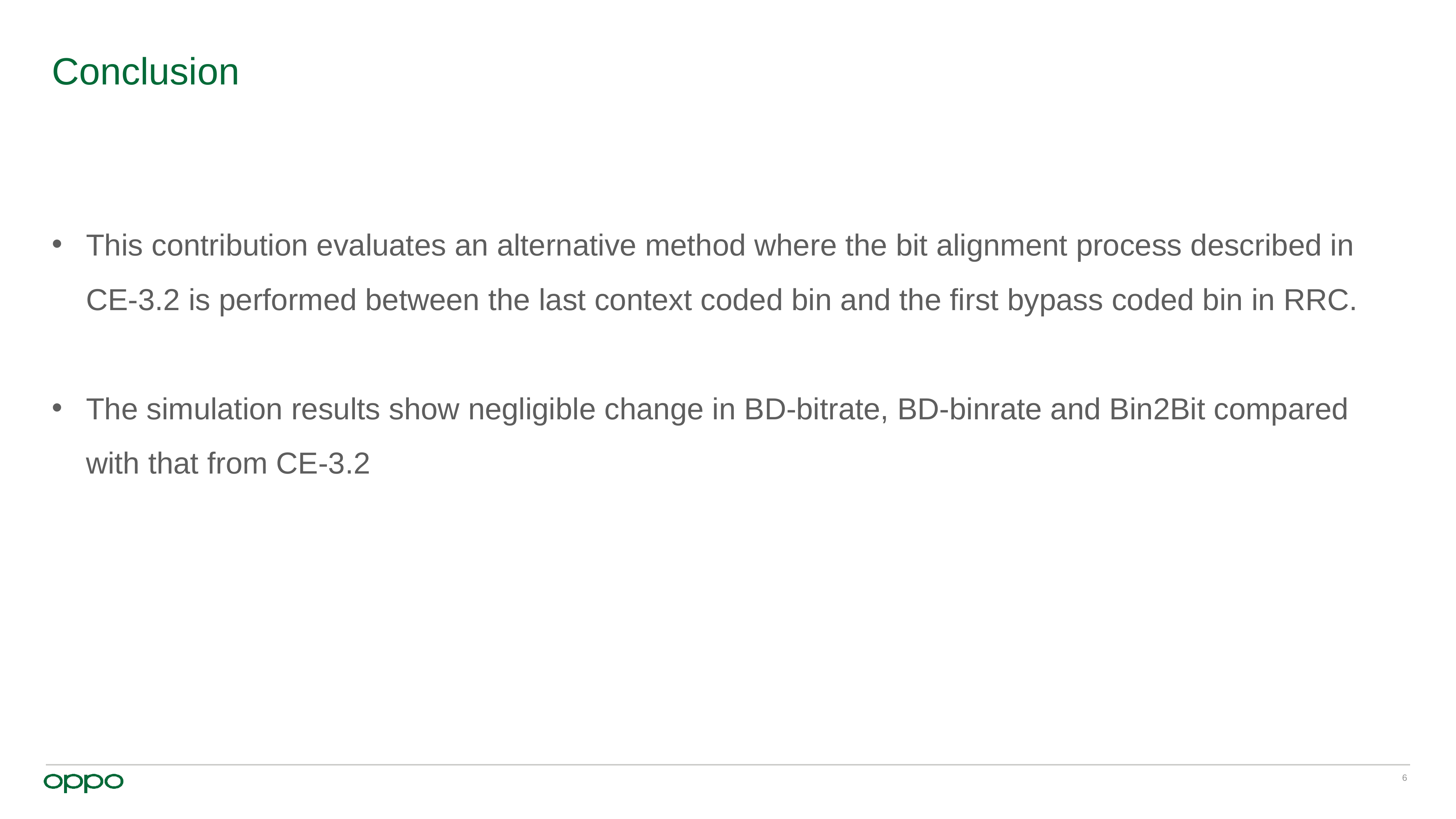

# Conclusion
This contribution evaluates an alternative method where the bit alignment process described in CE-3.2 is performed between the last context coded bin and the first bypass coded bin in RRC.

The simulation results show negligible change in BD-bitrate, BD-binrate and Bin2Bit compared with that from CE-3.2